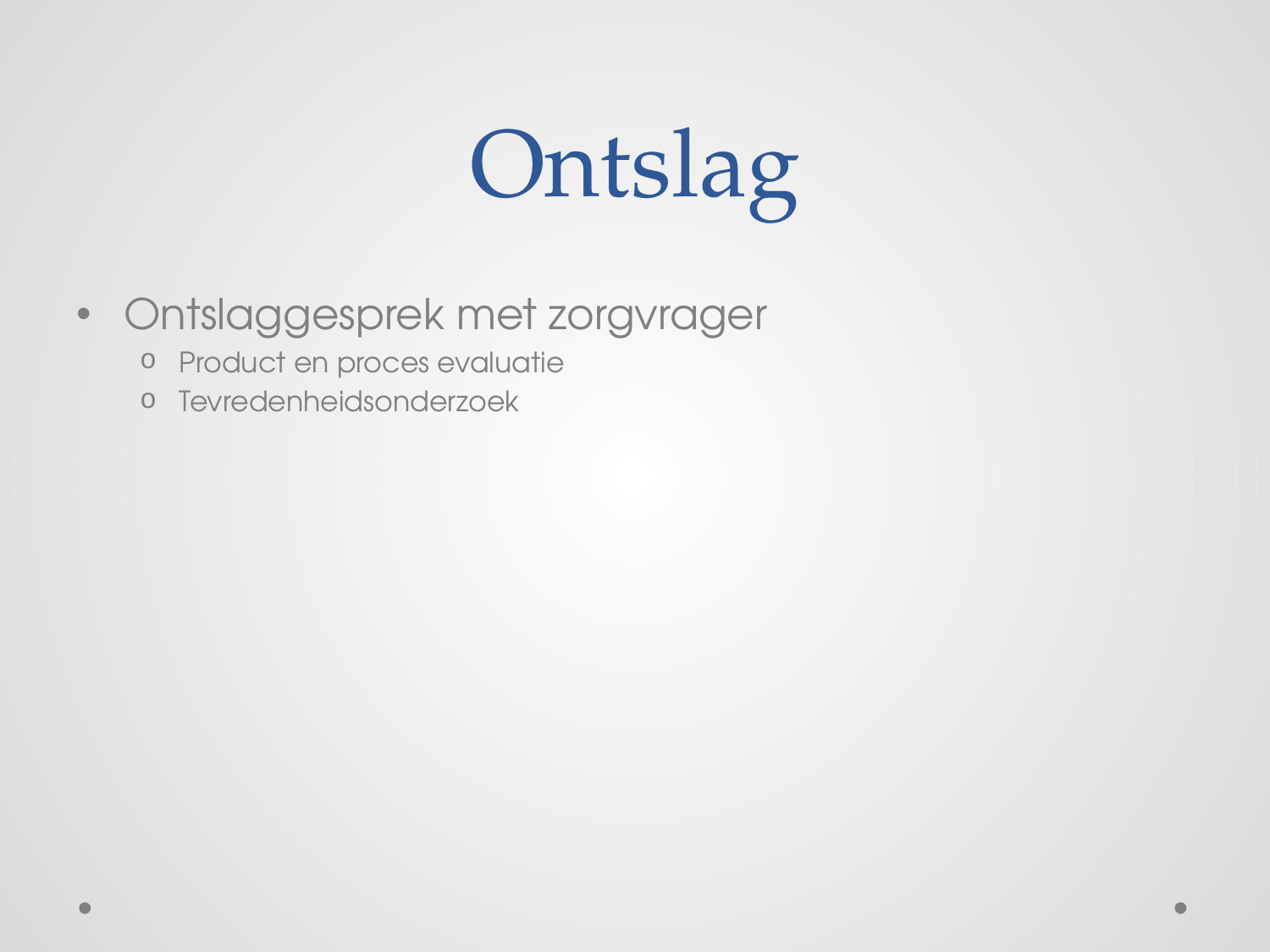

# Ontslag

Ontslaggesprek met zorgvrager
Product en proces evaluatie
Tevredenheidsonderzoek